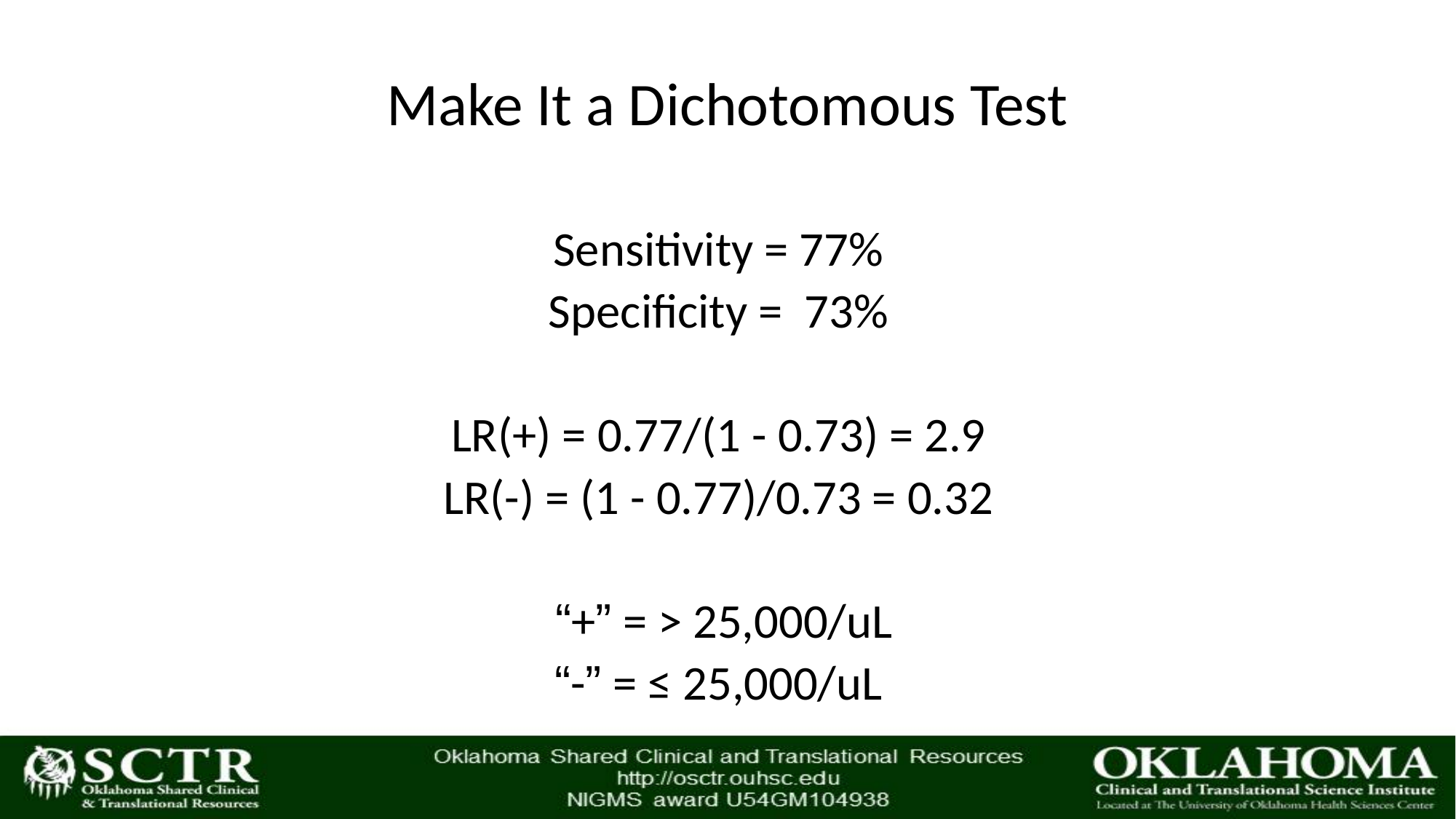

# Make It a Dichotomous Test
Sensitivity = 77%
Specificity =  73%

LR(+) = 0.77/(1 - 0.73) = 2.9
LR(-) = (1 - 0.77)/0.73 = 0.32

 “+” = > 25,000/uL
 “-” = ≤ 25,000/uL